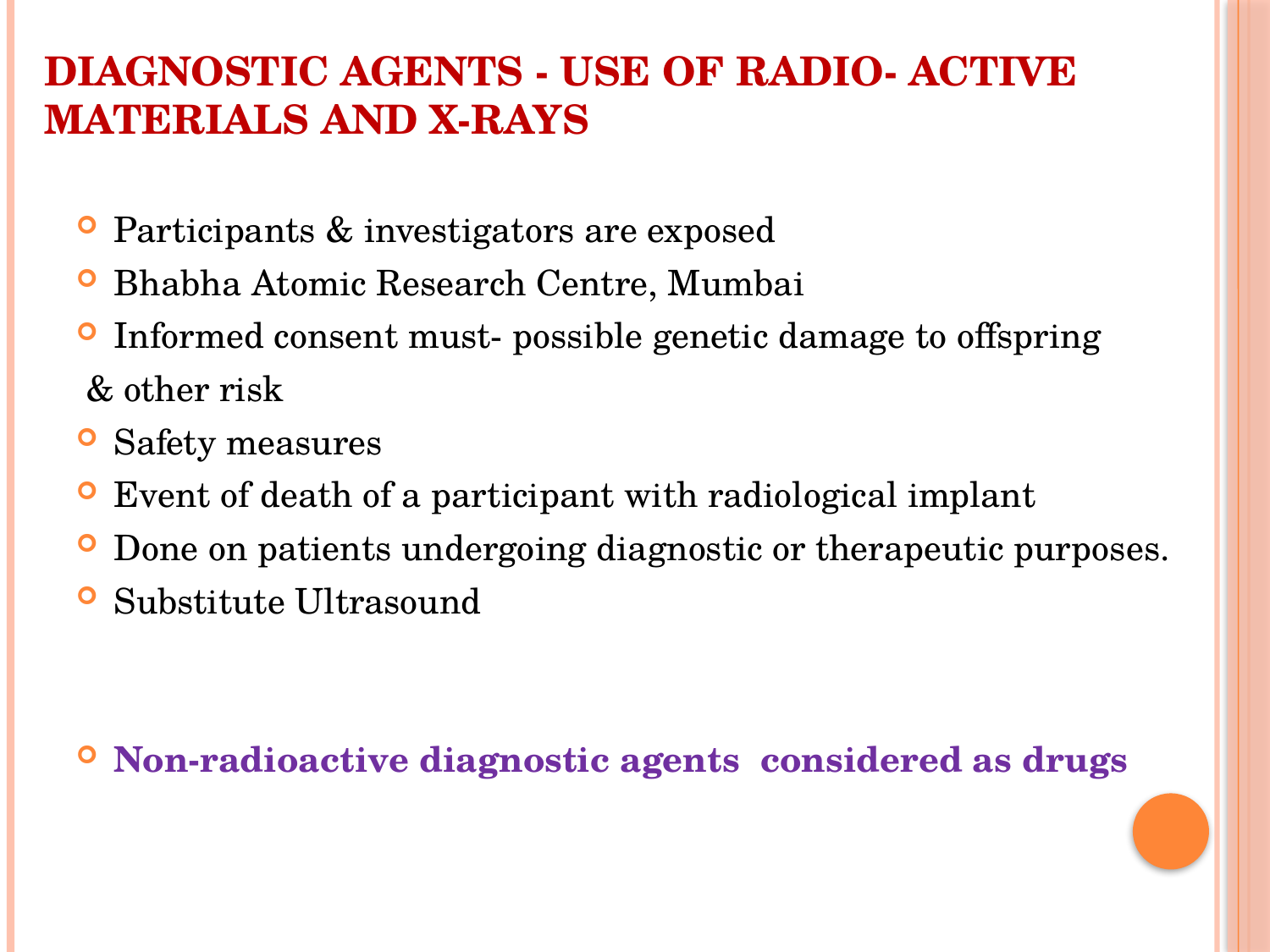

# Diagnostic agents - use of radio- active materials and X-rays

Participants & investigators are exposed
Bhabha Atomic Research Centre, Mumbai
Informed consent must- possible genetic damage to offspring
 & other risk
Safety measures
Event of death of a participant with radiological implant
Done on patients undergoing diagnostic or therapeutic purposes.
Substitute Ultrasound

Non-radioactive diagnostic agents  considered as drugs